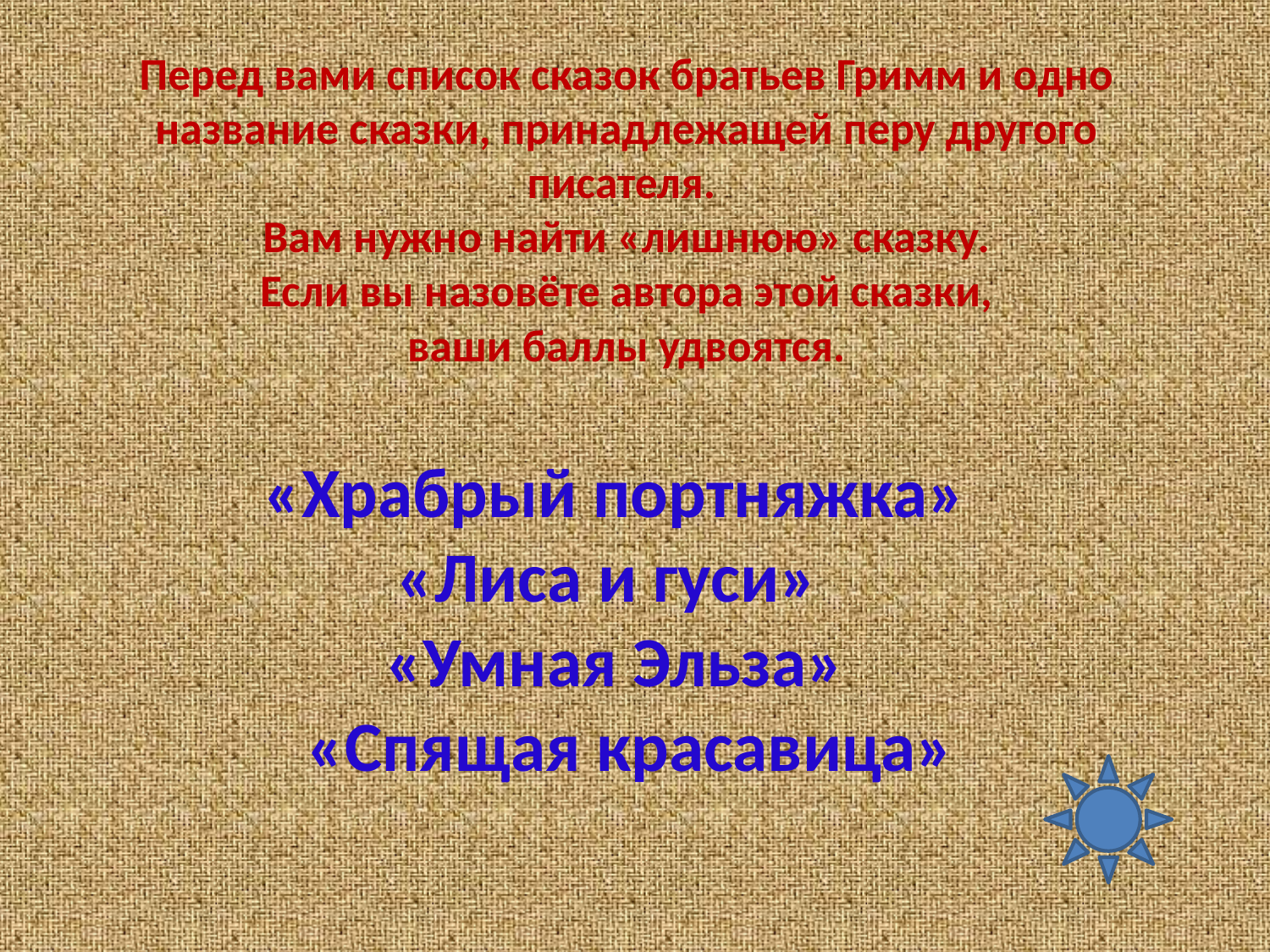

# Перед вами список сказок братьев Гримм и одно название сказки, принадлежащей перу другого писателя. Вам нужно найти «лишнюю» сказку. Если вы назовёте автора этой сказки, ваши баллы удвоятся.
«Храбрый портняжка»
«Лиса и гуси»
«Умная Эльза»
  «Спящая красавица»